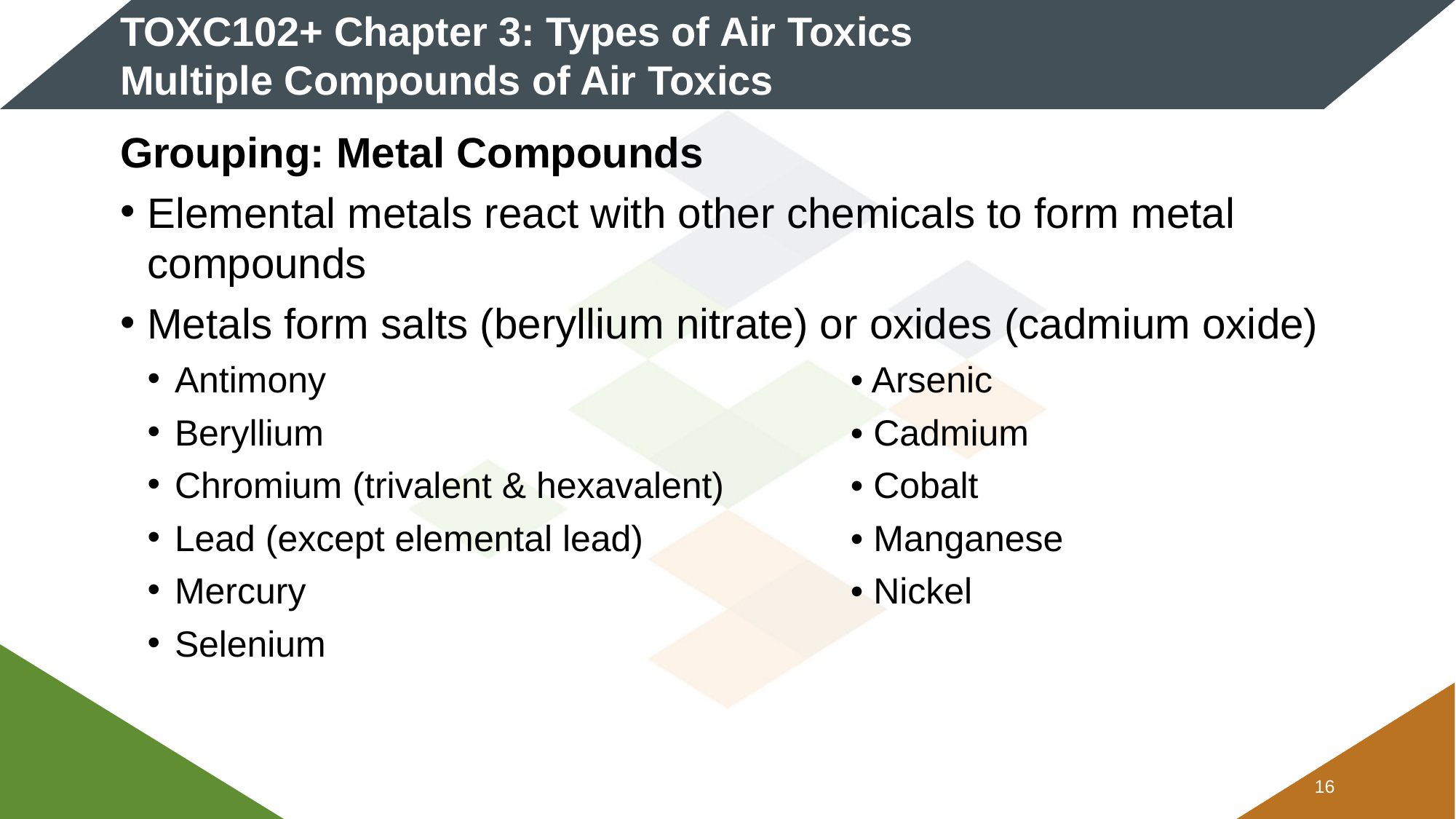

# TOXC102+ Chapter 3: Types of Air Toxics Multiple Compounds of Air Toxics
Grouping: Metal Compounds
Elemental metals react with other chemicals to form metal compounds
Metals form salts (beryllium nitrate) or oxides (cadmium oxide)
Antimony 	• Arsenic
Beryllium	• Cadmium
Chromium (trivalent & hexavalent)	• Cobalt
Lead (except elemental lead)	• Manganese
Mercury	• Nickel
Selenium
16